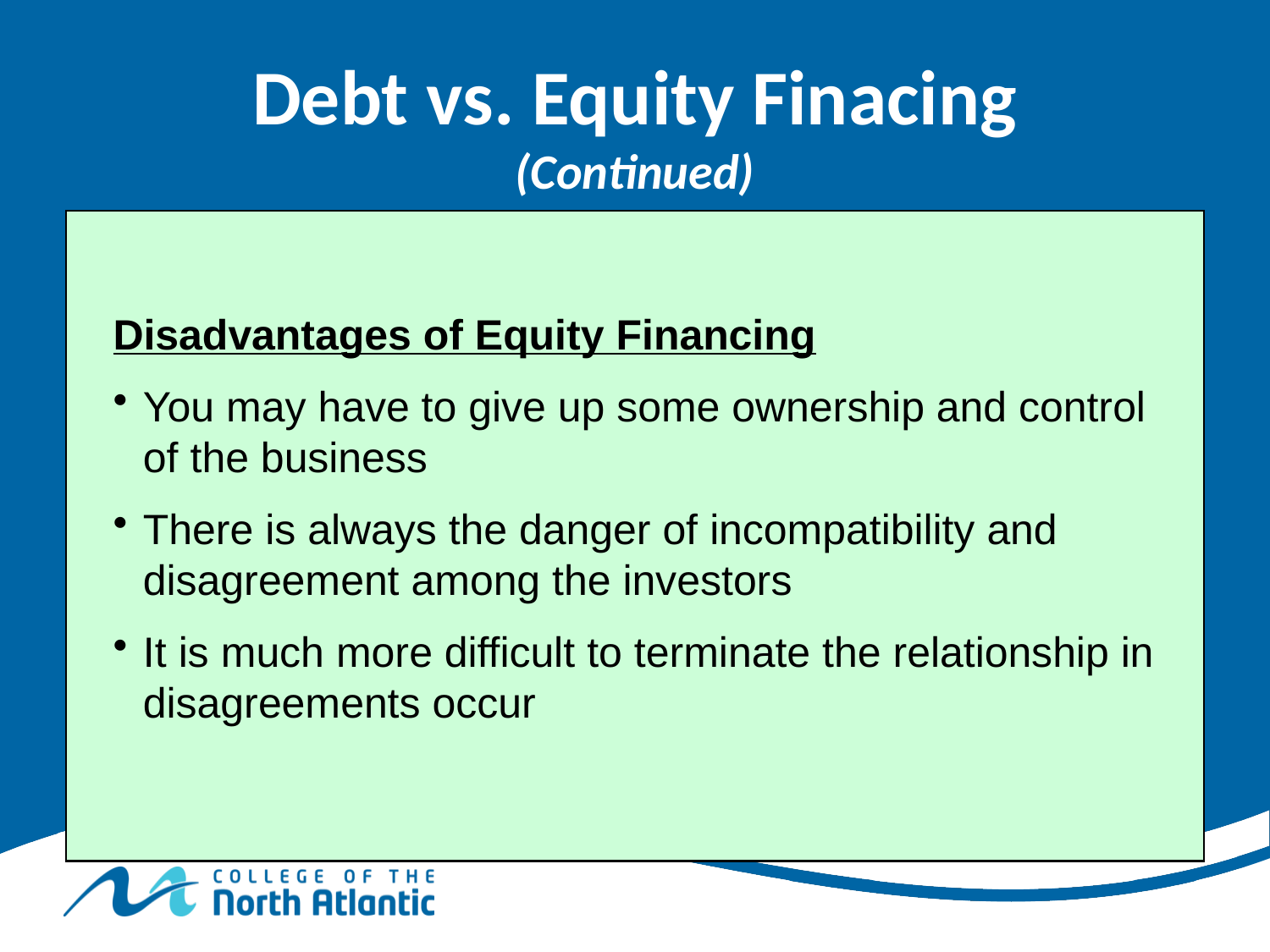

# Debt vs. Equity Finacing (Continued)

Disadvantages of Equity Financing
You may have to give up some ownership and control of the business
There is always the danger of incompatibility and disagreement among the investors
It is much more difficult to terminate the relationship in disagreements occur